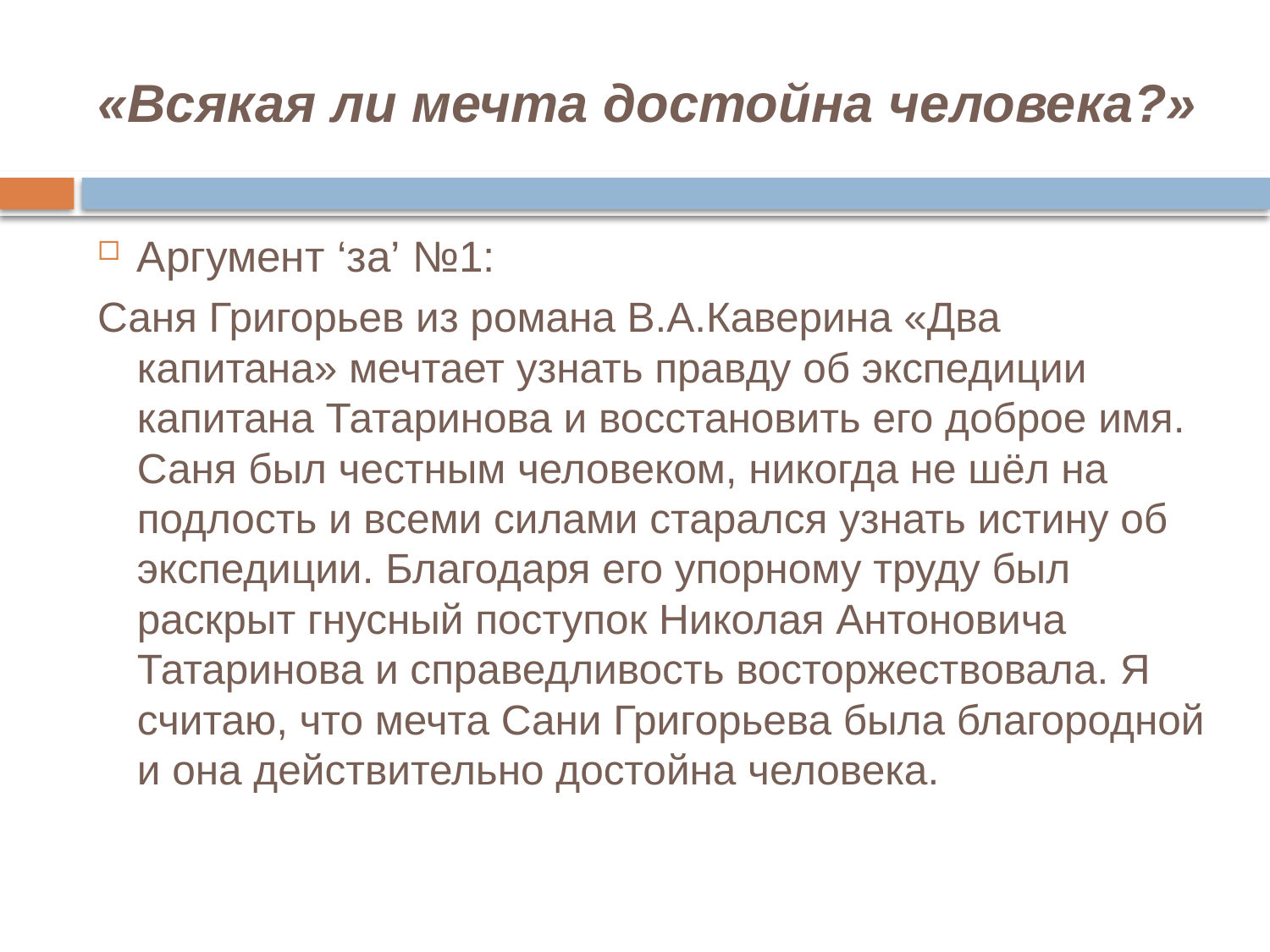

# «Всякая ли мечта достойна человека?»
Аргумент ‘за’ №1:
Саня Григорьев из романа В.А.Каверина «Два капитана» мечтает узнать правду об экспедиции капитана Татаринова и восстановить его доброе имя. Саня был честным человеком, никогда не шёл на подлость и всеми силами старался узнать истину об экспедиции. Благодаря его упорному труду был раскрыт гнусный поступок Николая Антоновича Татаринова и справедливость восторжествовала. Я считаю, что мечта Сани Григорьева была благородной и она действительно достойна человека.